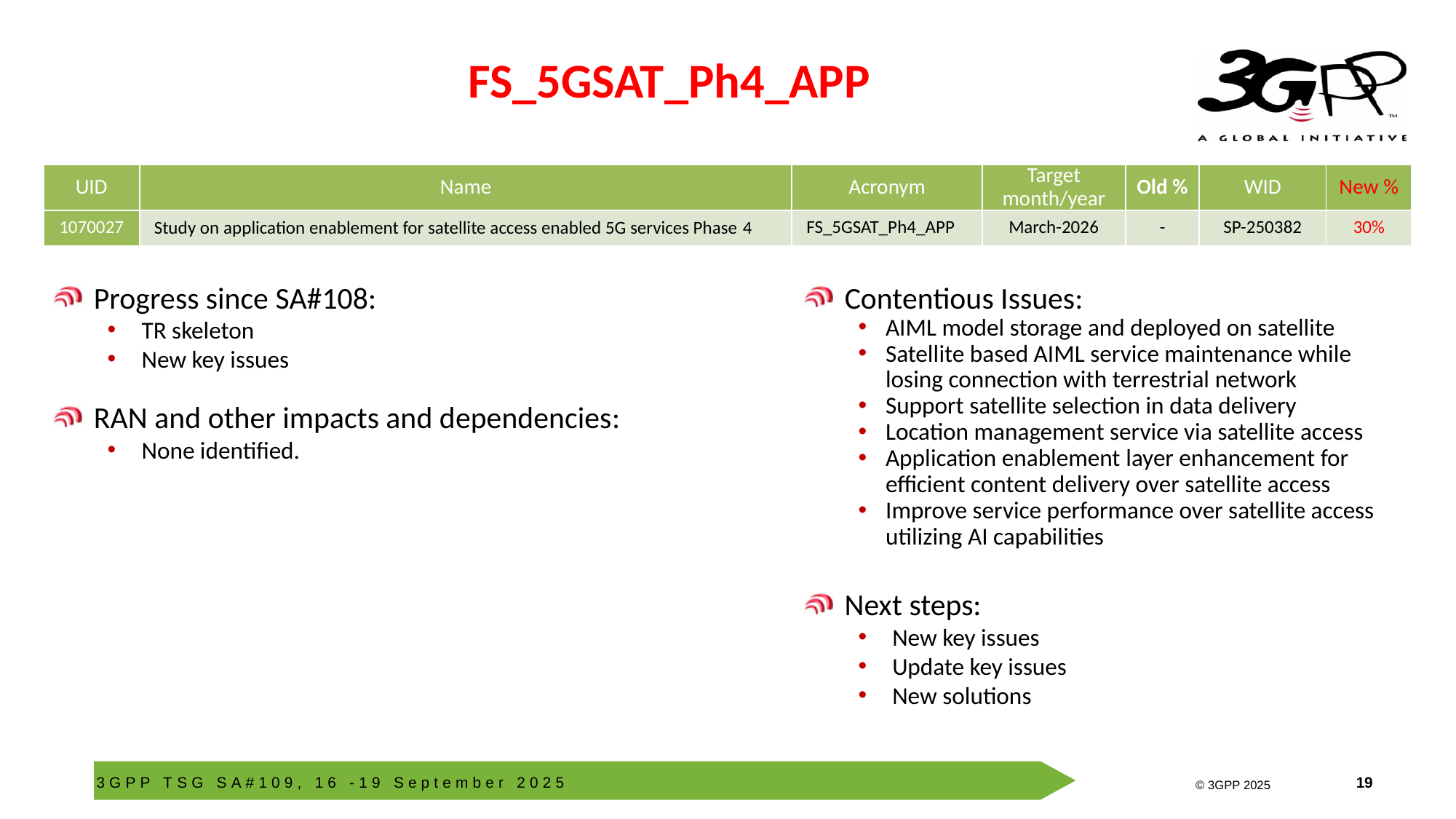

# FS_5GSAT_Ph4_APP
| UID | Name | Acronym | Target month/year | Old % | WID | New % |
| --- | --- | --- | --- | --- | --- | --- |
| 1070027 | Study on application enablement for satellite access enabled 5G services Phase 4 | FS\_5GSAT\_Ph4\_APP | March-2026 | - | SP-250382 | 30% |
Progress since SA#108:
TR skeleton
New key issues

RAN and other impacts and dependencies:
None identified.
Contentious Issues:
AIML model storage and deployed on satellite
Satellite based AIML service maintenance while losing connection with terrestrial network
Support satellite selection in data delivery
Location management service via satellite access
Application enablement layer enhancement for efficient content delivery over satellite access
Improve service performance over satellite access utilizing AI capabilities

Next steps:
New key issues
Update key issues
New solutions